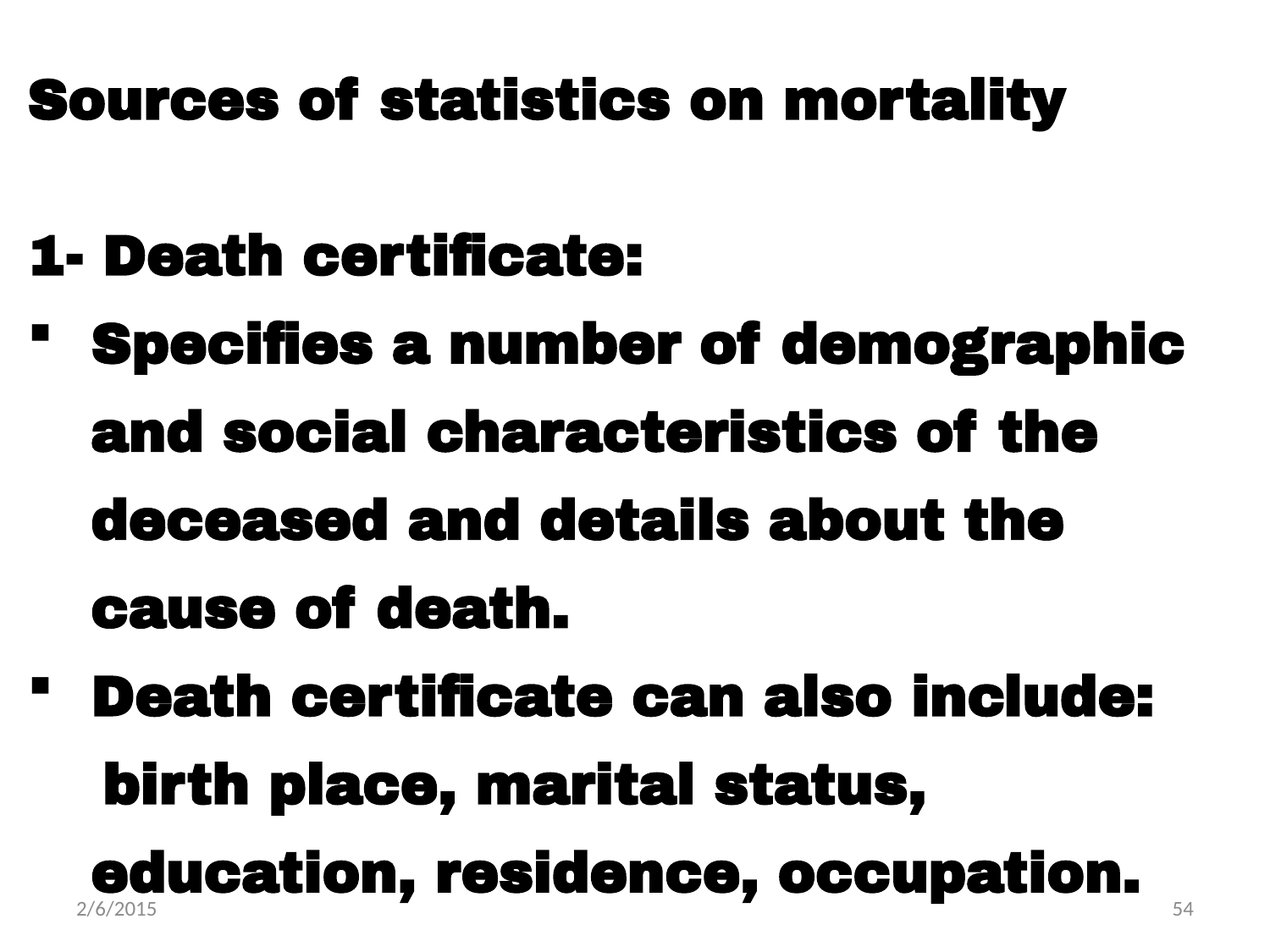

Sources of statistics on mortality

1- Death certificate:
Specifies a number of demographic and social characteristics of the deceased and details about the cause of death.
Death certificate can also include:
    birth place, marital status, education, residence, occupation.
2/6/2015
54